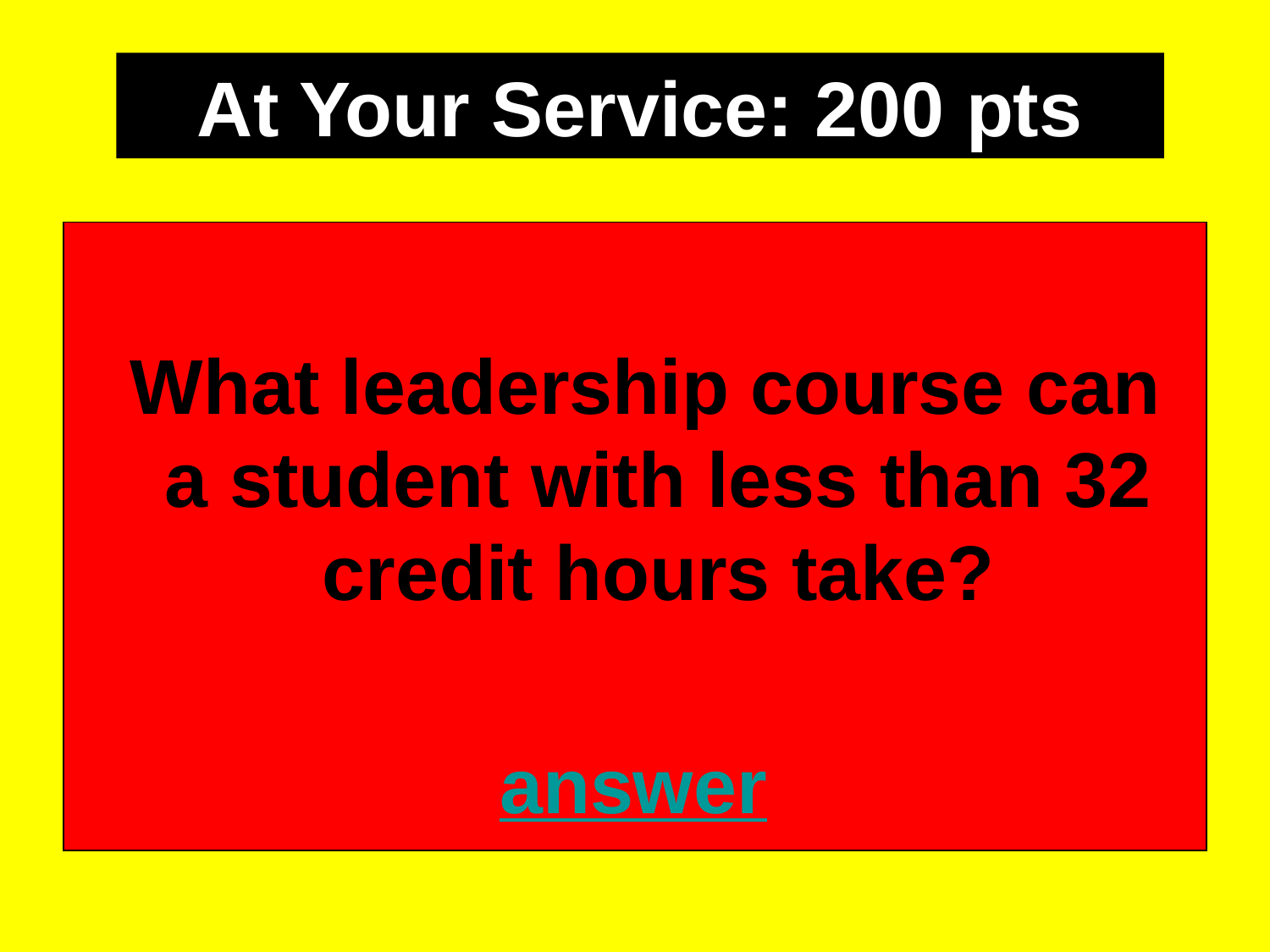

At Your Service: 200 pts

 What leadership course can a student with less than 32 credit hours take?
answer